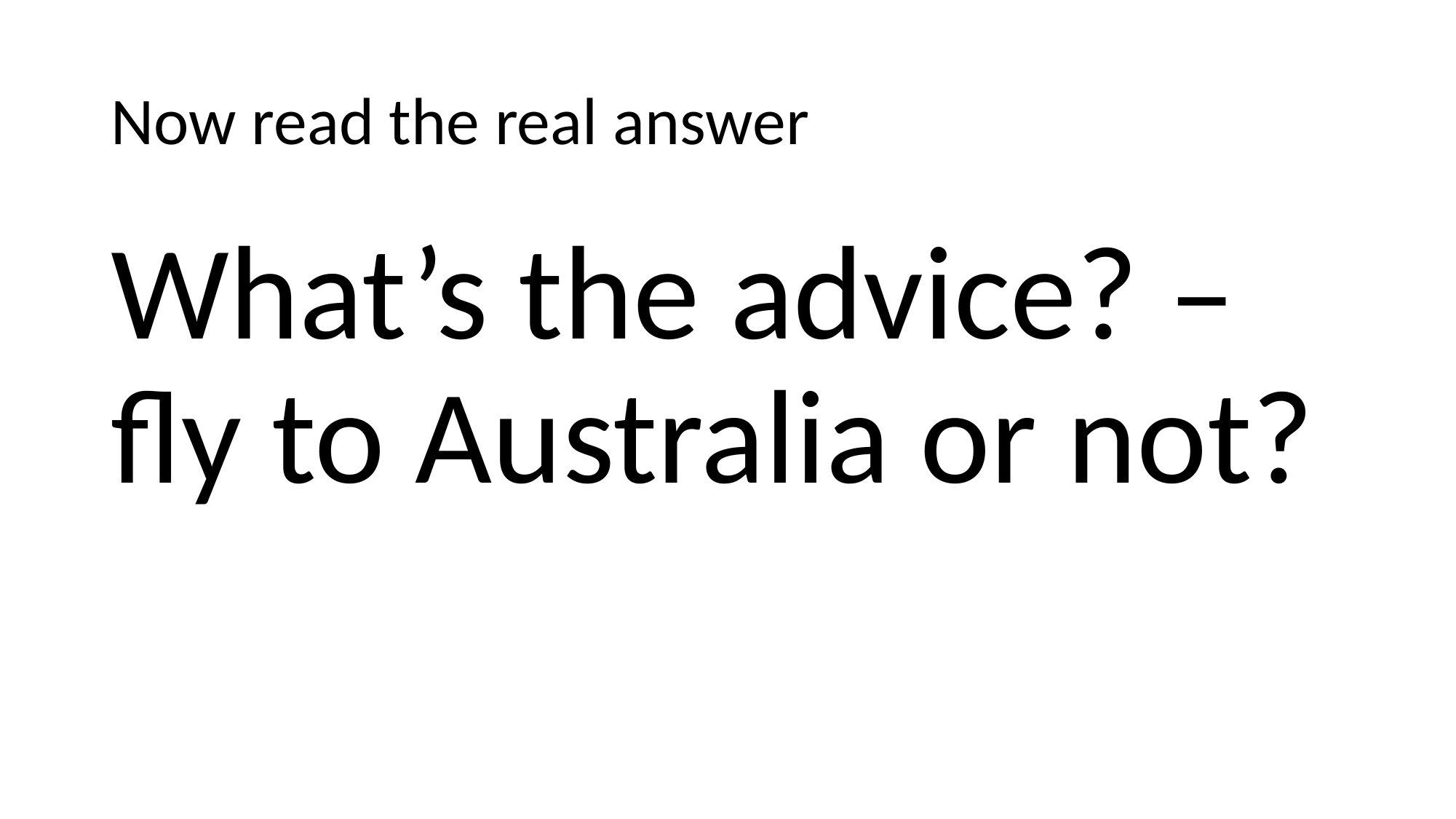

# Now read the real answer
What’s the advice? – fly to Australia or not?